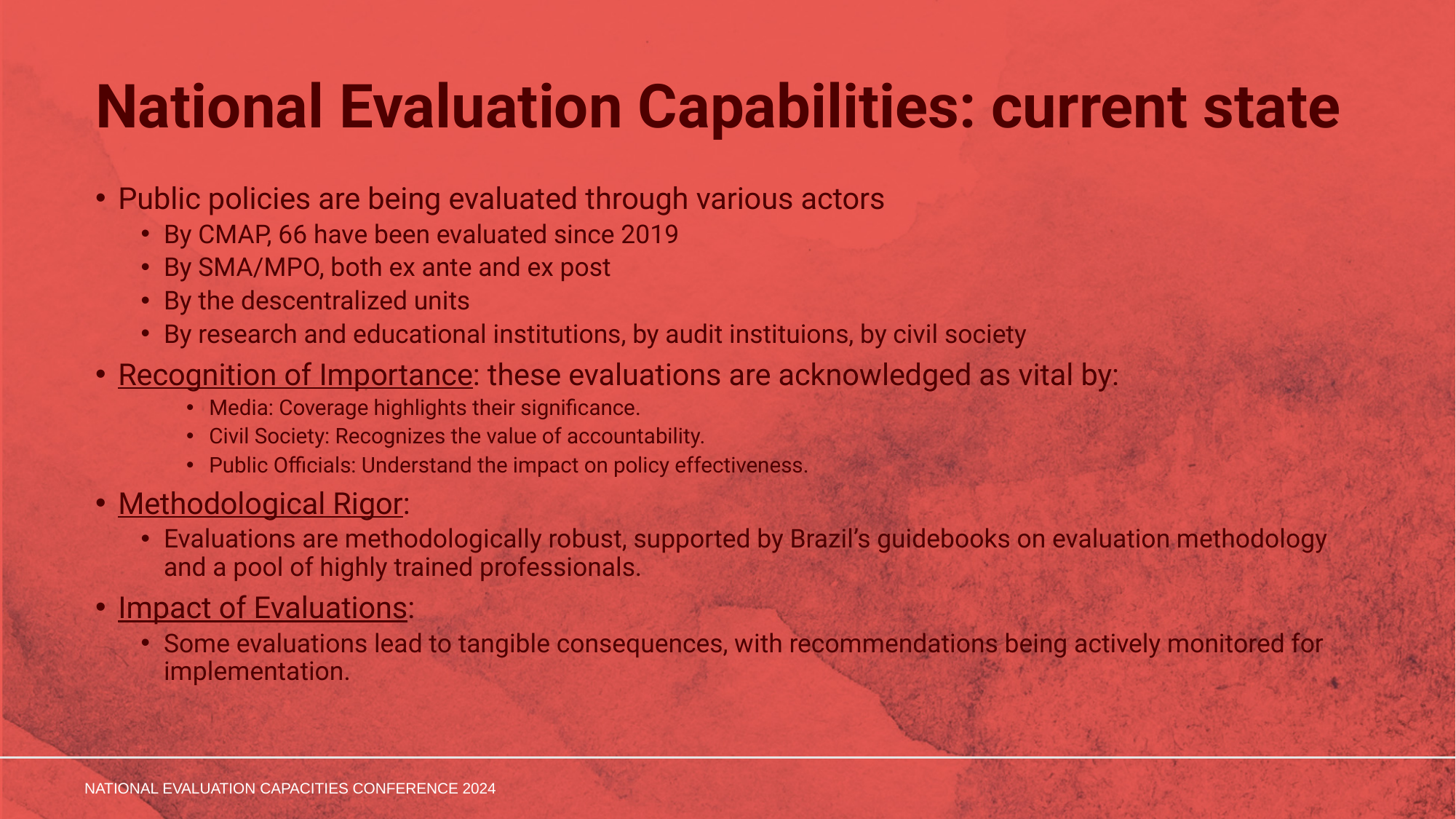

# National Evaluation Capabilities: current state
Public policies are being evaluated through various actors
By CMAP, 66 have been evaluated since 2019
By SMA/MPO, both ex ante and ex post
By the descentralized units
By research and educational institutions, by audit instituions, by civil society
Recognition of Importance: these evaluations are acknowledged as vital by:
Media: Coverage highlights their significance.
Civil Society: Recognizes the value of accountability.
Public Officials: Understand the impact on policy effectiveness.
Methodological Rigor:
Evaluations are methodologically robust, supported by Brazil’s guidebooks on evaluation methodology and a pool of highly trained professionals.
Impact of Evaluations:
Some evaluations lead to tangible consequences, with recommendations being actively monitored for implementation.